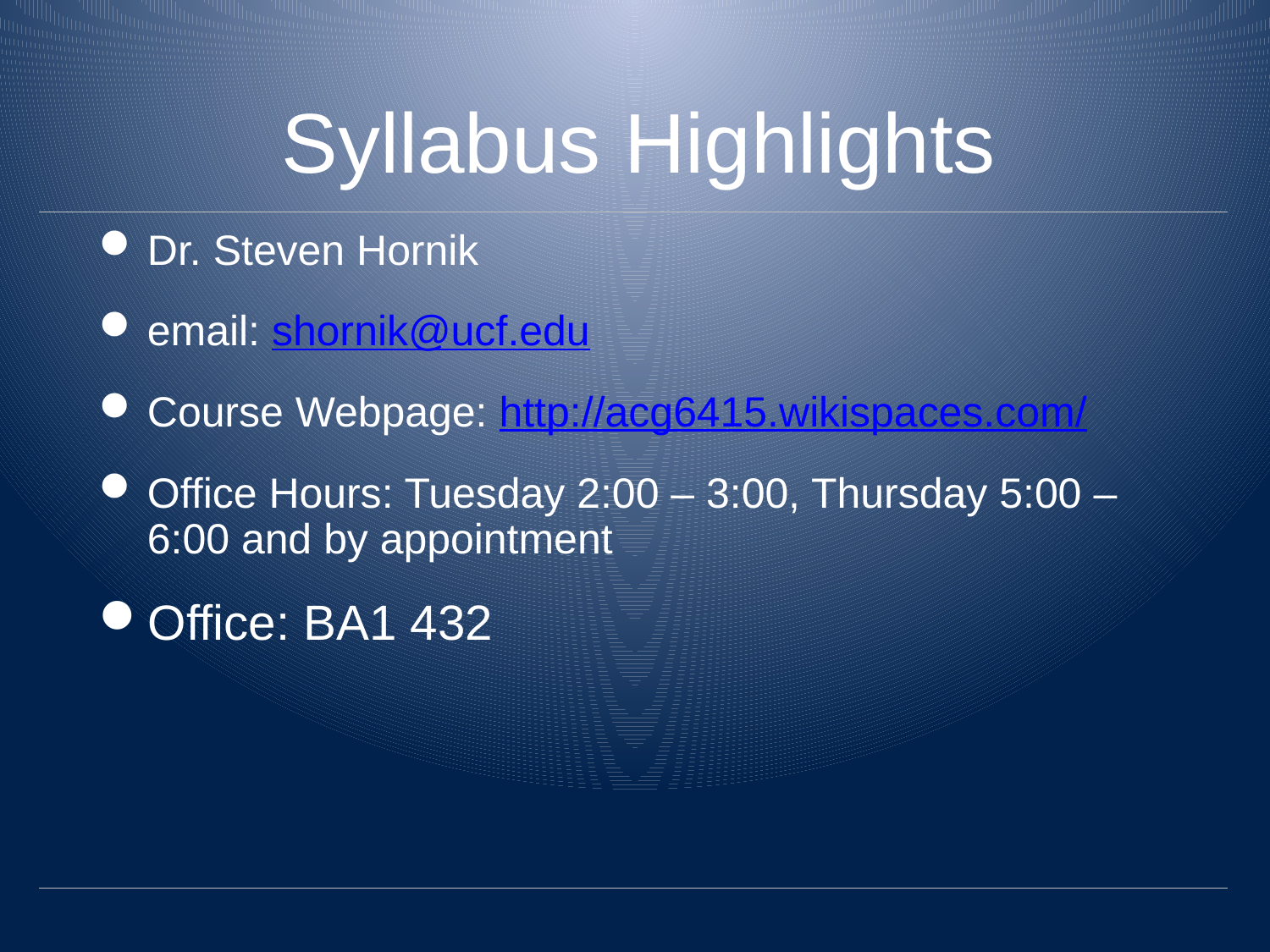

# Syllabus Highlights
Dr. Steven Hornik
email: shornik@ucf.edu
Course Webpage: http://acg6415.wikispaces.com/
Office Hours: Tuesday 2:00 – 3:00, Thursday 5:00 – 6:00 and by appointment
Office: BA1 432